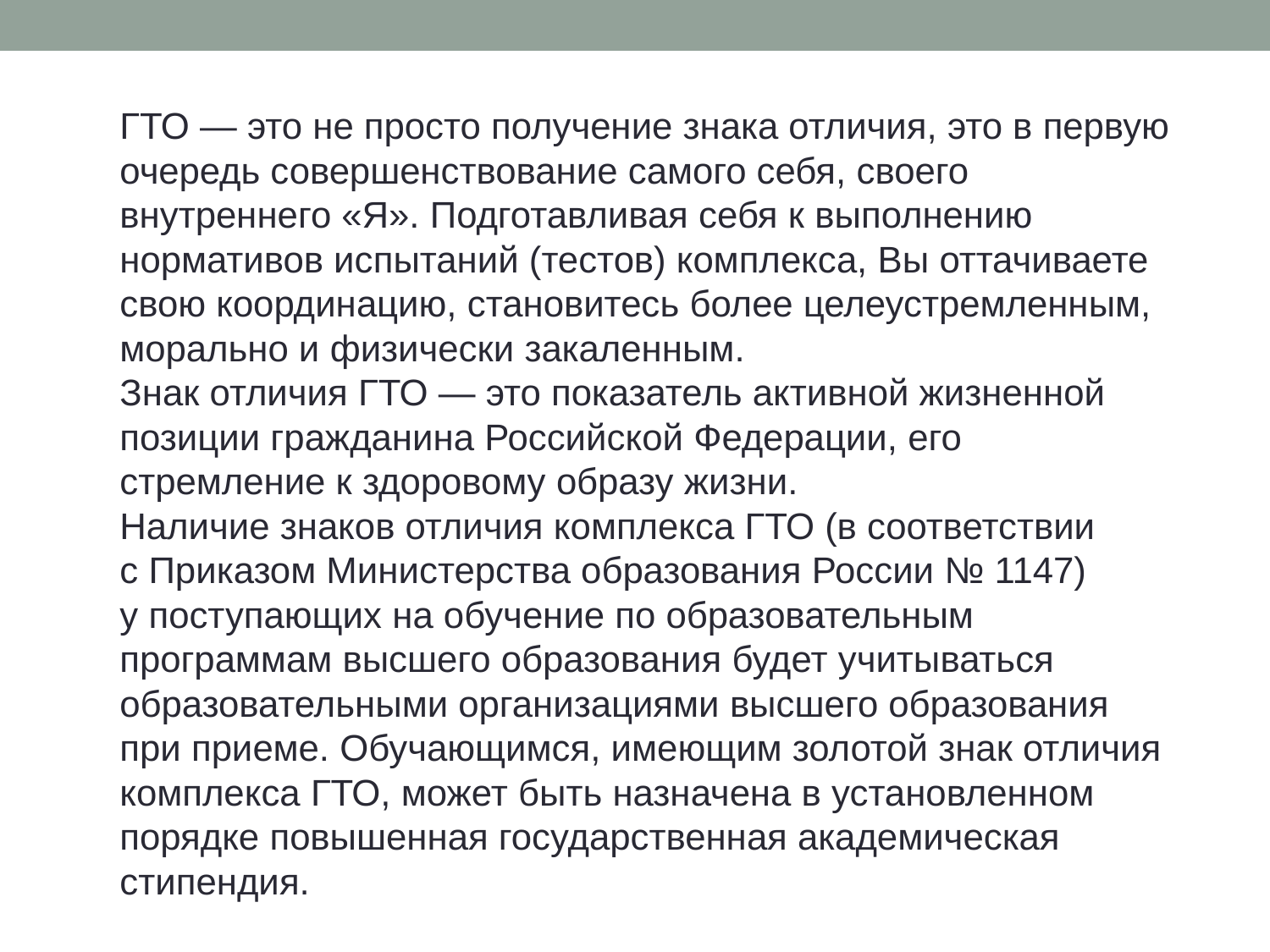

ГТО — это не просто получение знака отличия, это в первую очередь совершенствование самого себя, своего внутреннего «Я». Подготавливая себя к выполнению нормативов испытаний (тестов) комплекса, Вы оттачиваете свою координацию, становитесь более целеустремленным, морально и физически закаленным.
Знак отличия ГТО — это показатель активной жизненной позиции гражданина Российской Федерации, его стремление к здоровому образу жизни.
Наличие знаков отличия комплекса ГТО (в соответствии с Приказом Министерства образования России № 1147) у поступающих на обучение по образовательным программам высшего образования будет учитываться образовательными организациями высшего образования при приеме. Обучающимся, имеющим золотой знак отличия комплекса ГТО, может быть назначена в установленном порядке повышенная государственная академическая стипендия.